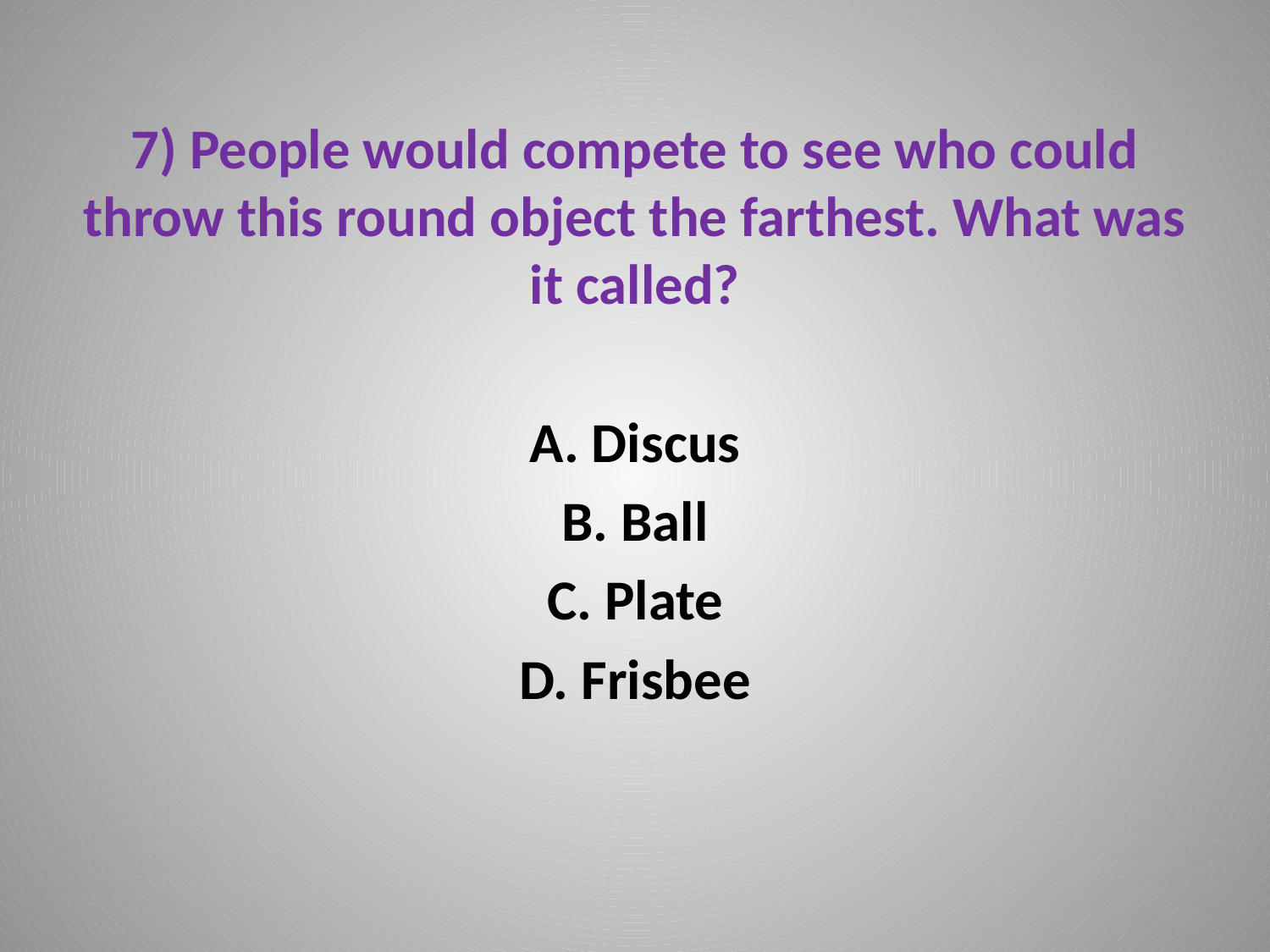

7) People would compete to see who could throw this round object the farthest. What was it called?

A. Discus
B. Ball
C. Plate
D. Frisbee